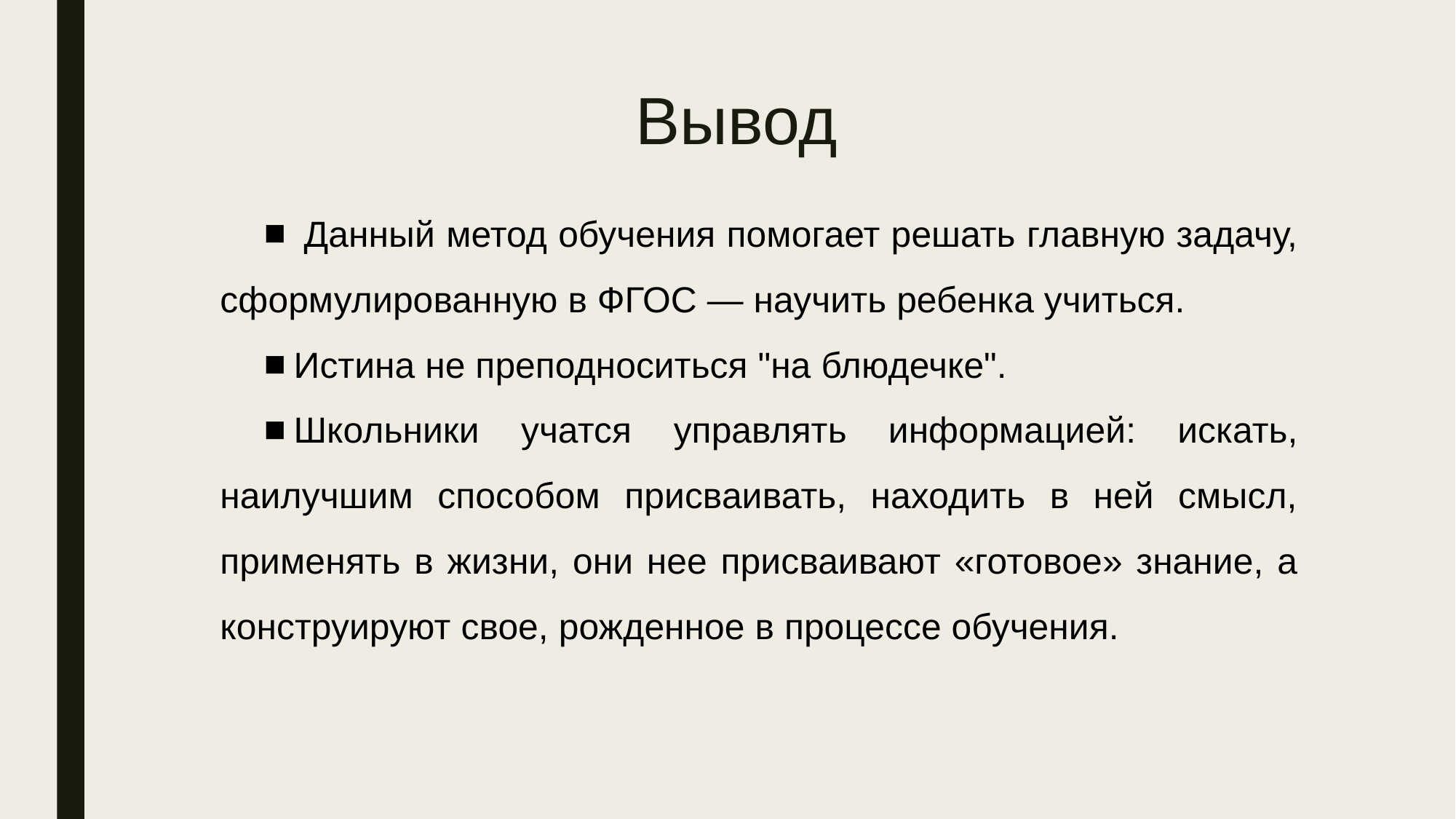

# Вывод
 Данный метод обучения помогает решать главную задачу, сформулированную в ФГОС — научить ребенка учиться.
Истина не преподноситься "на блюдечке".
Школьники учатся управлять информацией: искать, наилучшим способом присваивать, находить в ней смысл, применять в жизни, они нее присваивают «готовое» знание, а конструируют свое, рожденное в процессе обучения.